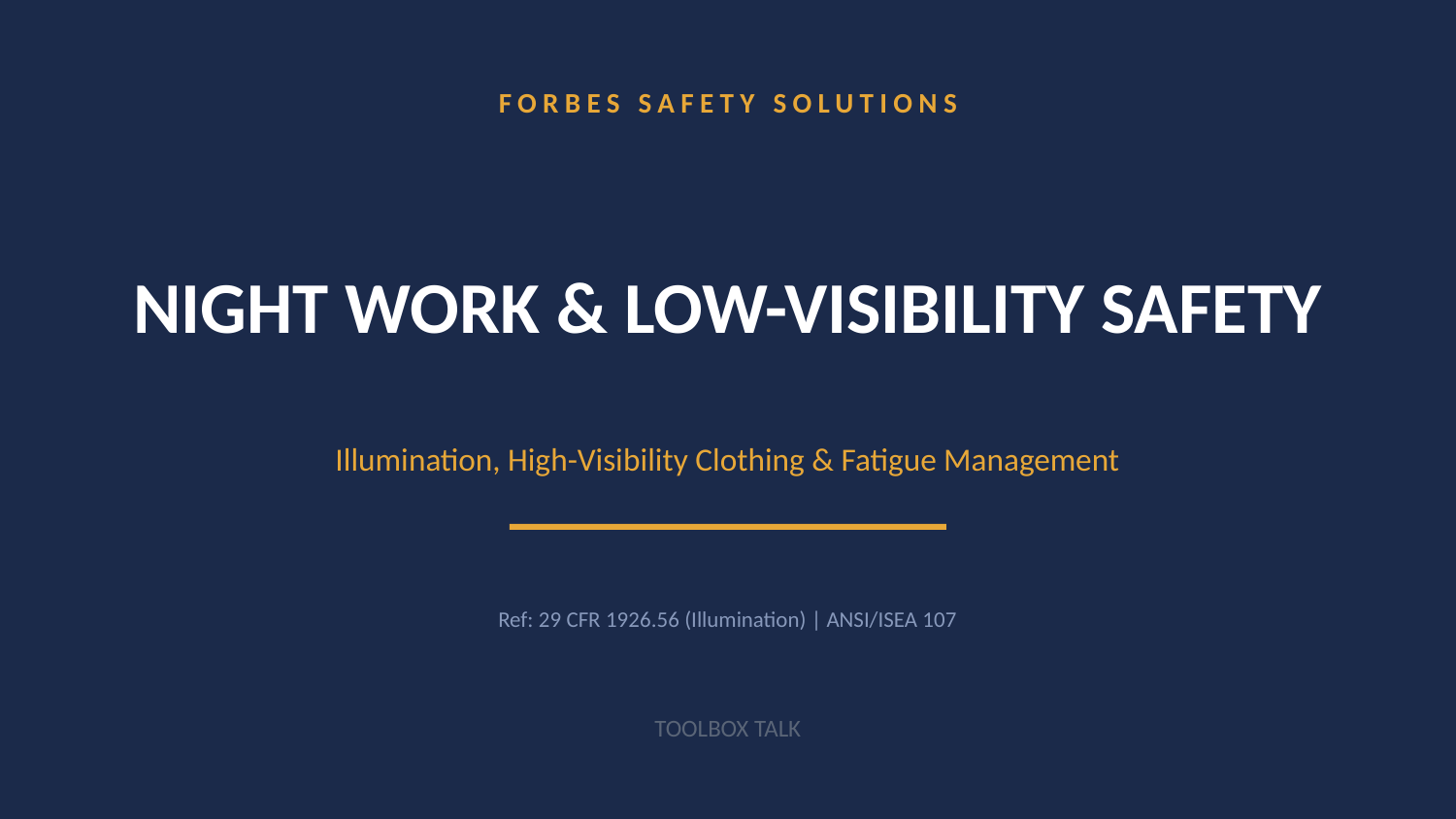

FORBES SAFETY SOLUTIONS
NIGHT WORK & LOW-VISIBILITY SAFETY
Illumination, High-Visibility Clothing & Fatigue Management

Ref: 29 CFR 1926.56 (Illumination) | ANSI/ISEA 107
TOOLBOX TALK